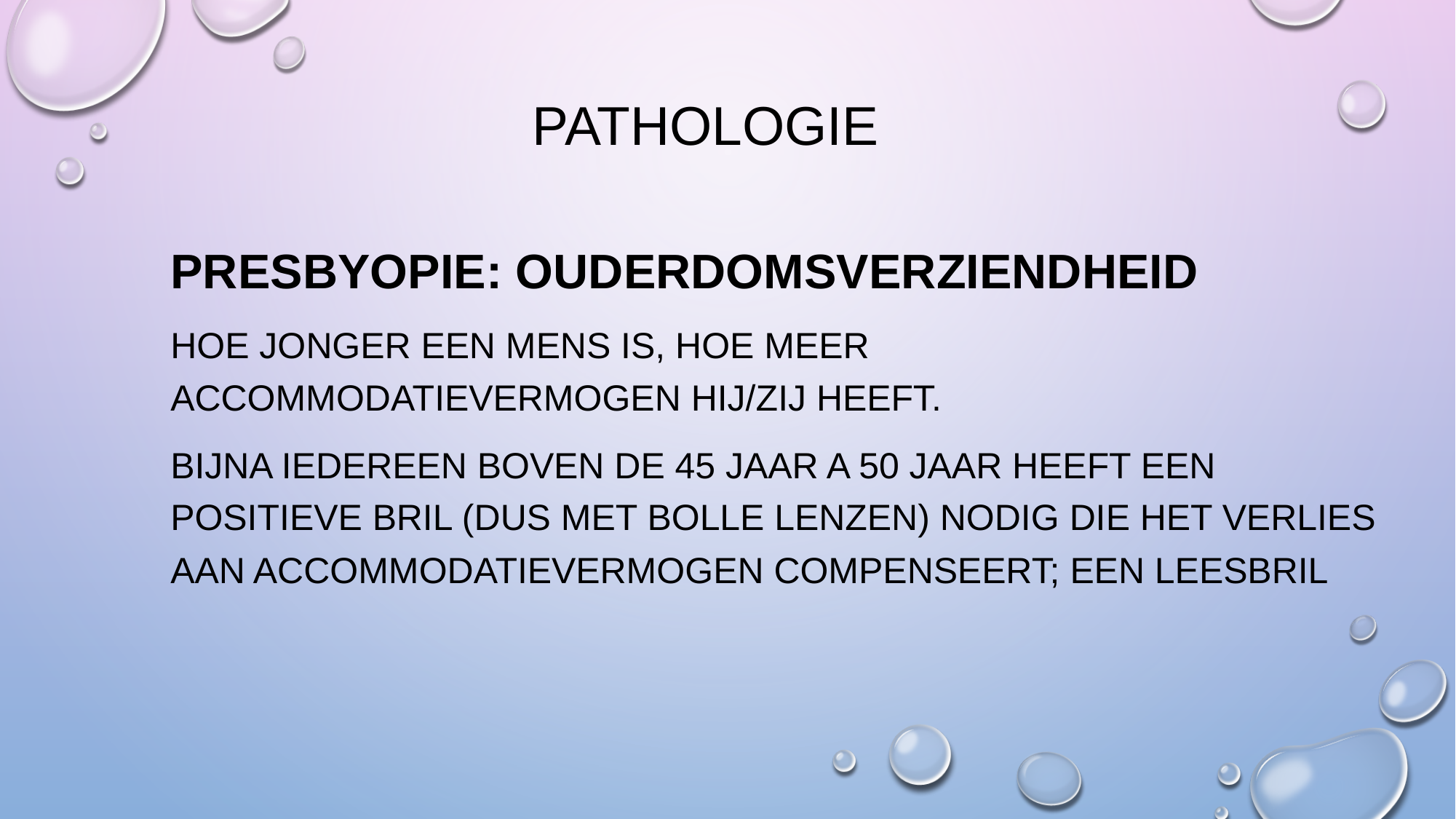

# Pathologie
Presbyopie: ouderdomsverziendheid
Hoe jonger een mens is, hoe meer accommodatievermogen hij/zij heeft.
Bijna iedereen boven de 45 jaar a 50 jaar heeft een positieve bril (dus met bolle lenzen) nodig die het verlies aan accommodatievermogen compenseert; een leesbril